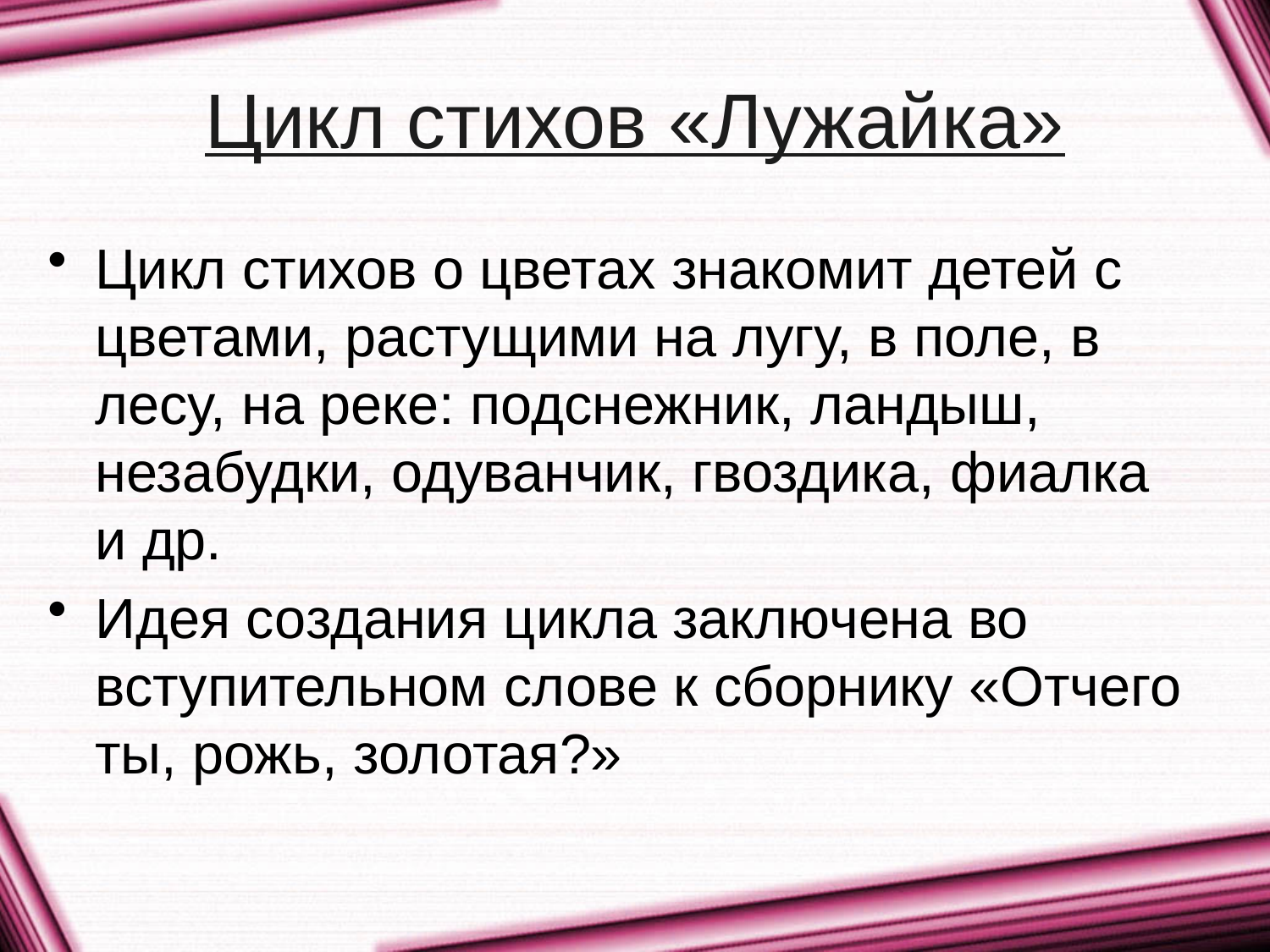

# Цикл стихов «Лужайка»
Цикл стихов о цветах знакомит детей с цветами, растущими на лугу, в поле, в лесу, на реке: подснежник, ландыш, незабудки, одуванчик, гвоздика, фиалка и др.
Идея создания цикла заключена во вступительном слове к сборнику «Отчего ты, рожь, золотая?»